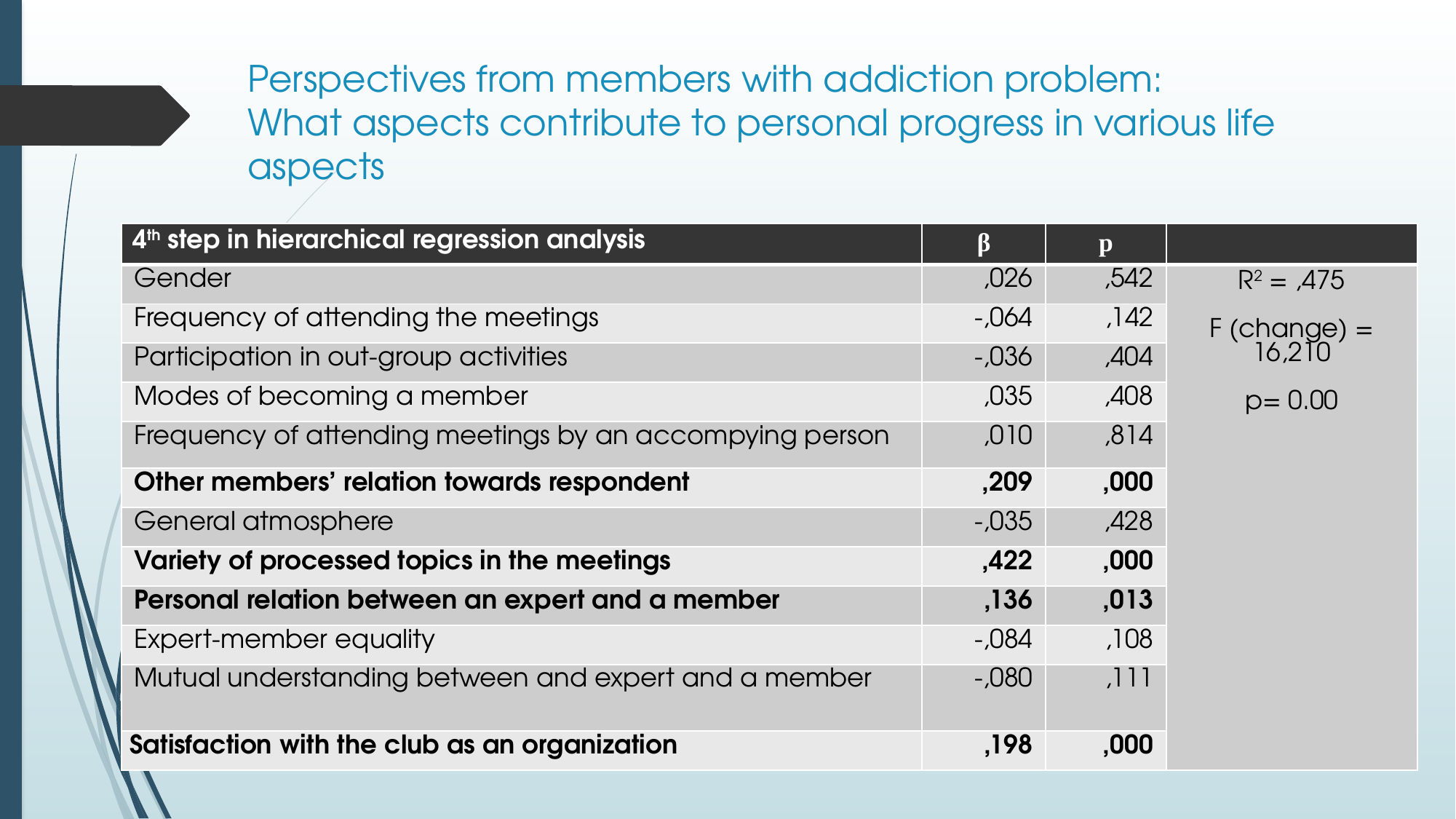

# Perspectives from members with addiction problem: What aspects contribute to personal progress in various life aspects
| 4th step in hierarchical regression analysis | β | p |  |
| --- | --- | --- | --- |
| Gender | ,026 | ,542 | R2 = ,475 F (change) = 16,210 p= 0.00 |
| Frequency of attending the meetings | -,064 | ,142 |  |
| Participation in out-group activities | -,036 | ,404 |  |
| Modes of becoming a member | ,035 | ,408 |  |
| Frequency of attending meetings by an accompying person | ,010 | ,814 |  |
| Other members’ relation towards respondent | ,209 | ,000 |  |
| General atmosphere | -,035 | ,428 |  |
| Variety of processed topics in the meetings | ,422 | ,000 |  |
| Personal relation between an expert and a member | ,136 | ,013 |  |
| Expert-member equality | -,084 | ,108 |  |
| Mutual understanding between and expert and a member | -,080 | ,111 |  |
| Satisfaction with the club as an organization | ,198 | ,000 |  |